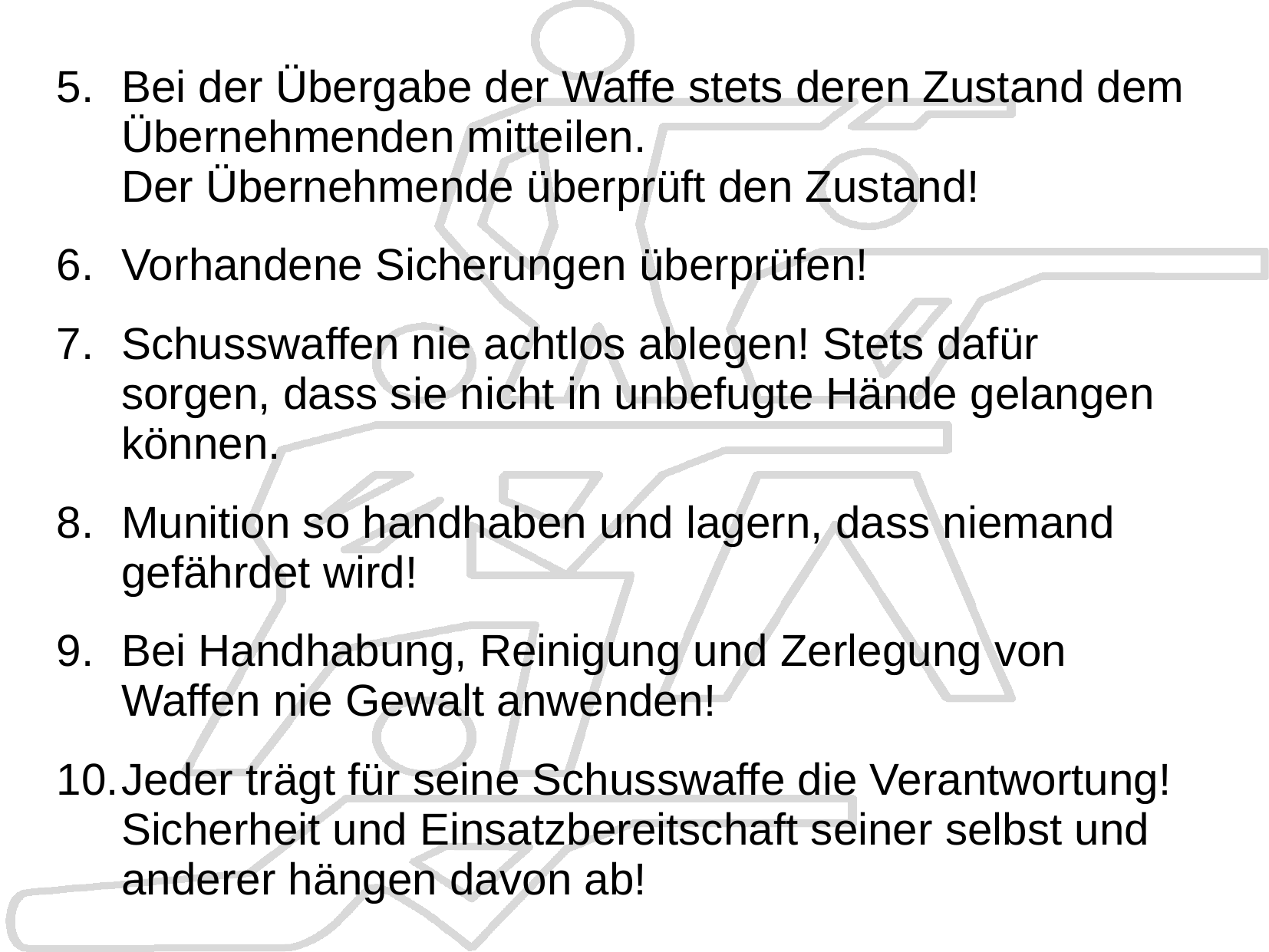

Bei der Übergabe der Waffe stets deren Zustand dem Übernehmenden mitteilen.
Der Übernehmende überprüft den Zustand!
Vorhandene Sicherungen überprüfen!
Schusswaffen nie achtlos ablegen! Stets dafür sorgen, dass sie nicht in unbefugte Hände gelangen können.
Munition so handhaben und lagern, dass niemand gefährdet wird!
Bei Handhabung, Reinigung und Zerlegung von Waffen nie Gewalt anwenden!
Jeder trägt für seine Schusswaffe die Verantwortung!
Sicherheit und Einsatzbereitschaft seiner selbst und anderer hängen davon ab!